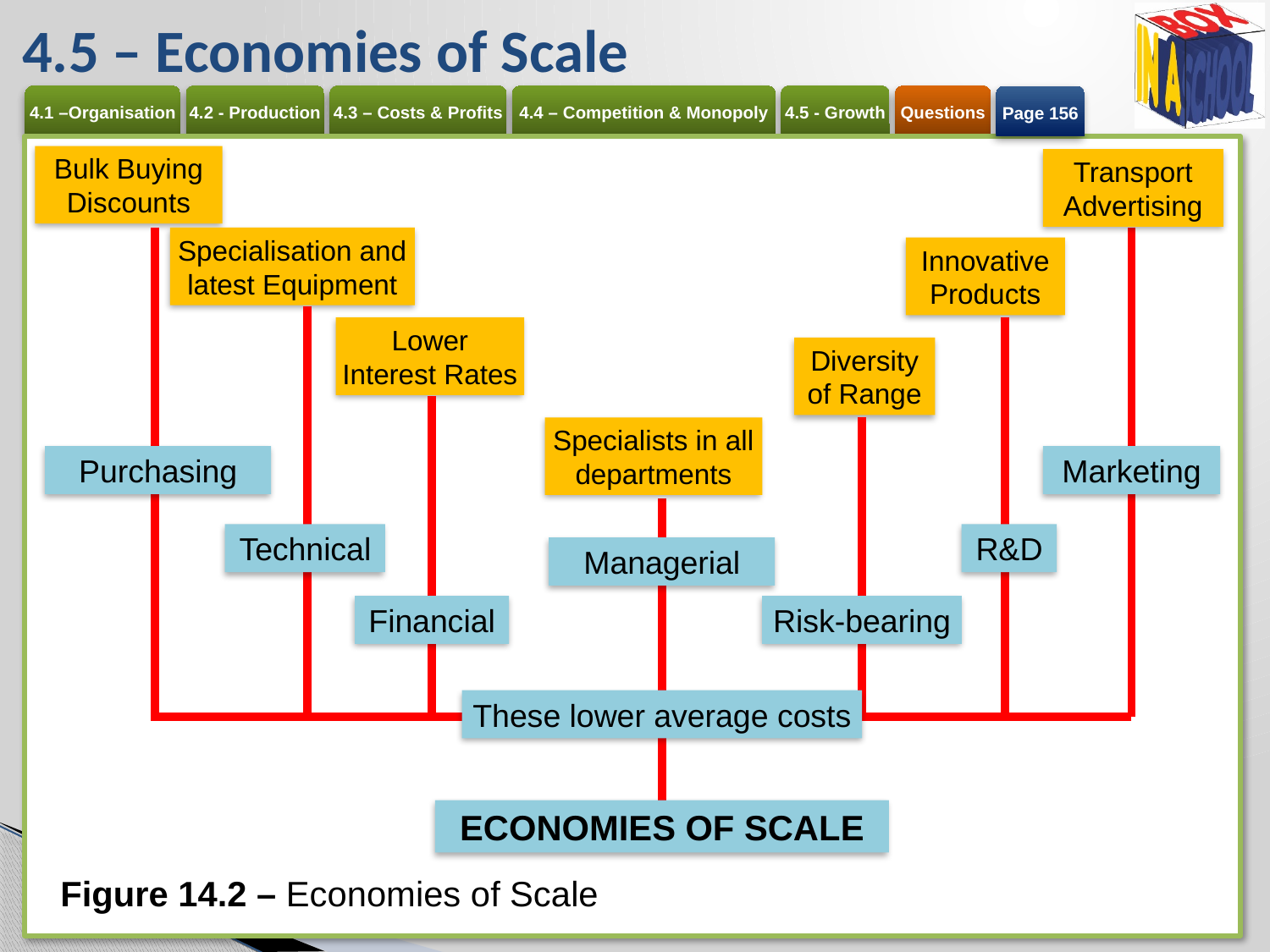

# 4.5 – Economies of Scale
Page 156
Bulk Buying Discounts
Transport Advertising
Specialisation and latest Equipment
Innovative Products
Lower Interest Rates
Diversity of Range
Specialists in all departments
Purchasing
Marketing
R&D
Technical
Managerial
Financial
Risk-bearing
These lower average costs
ECONOMIES OF SCALE
Figure 14.2 – Economies of Scale